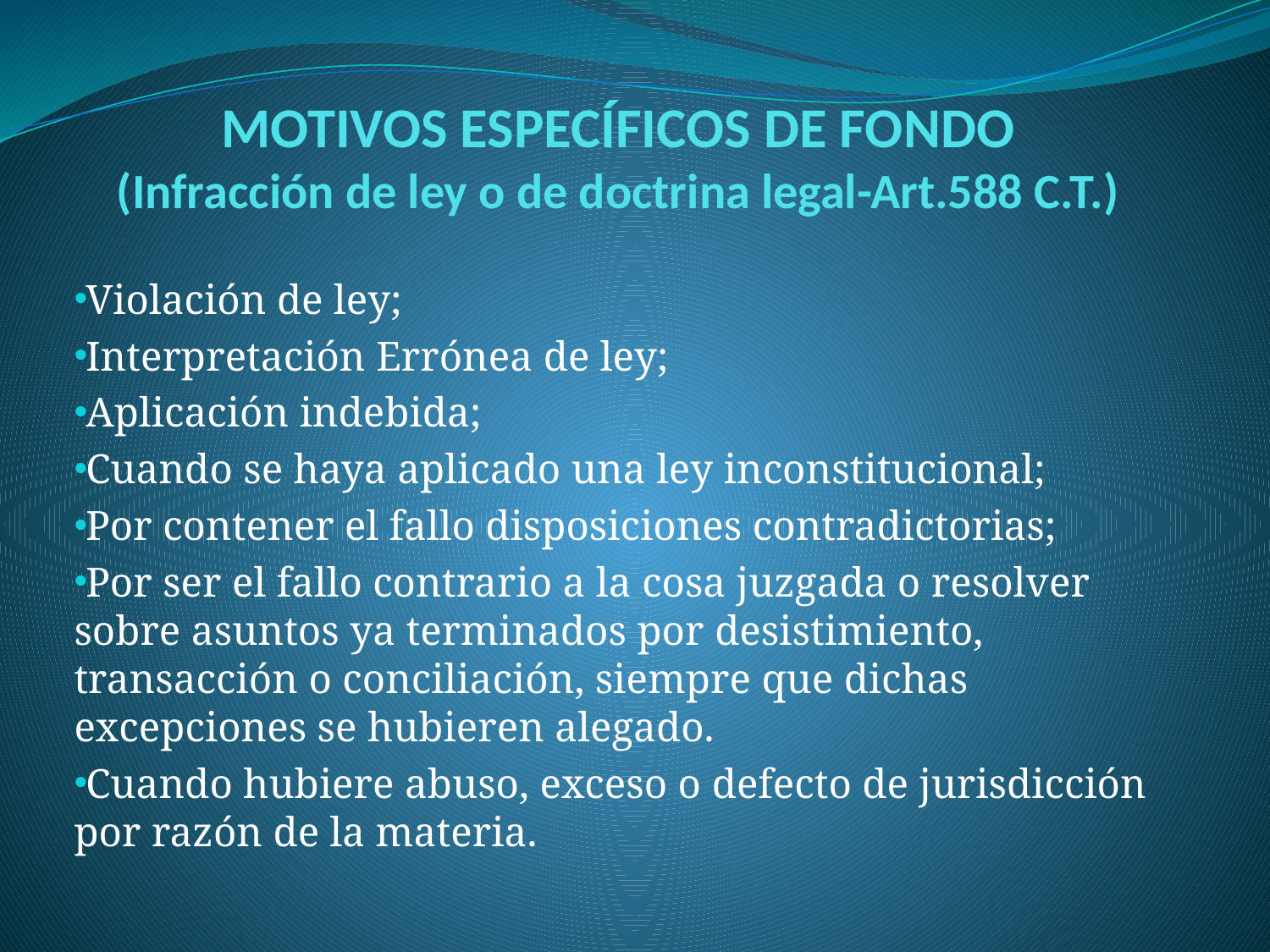

# MOTIVOS ESPECÍFICOS DE FONDO (Infracción de ley o de doctrina legal-Art.588 C.T.)
Violación de ley;
Interpretación Errónea de ley;
Aplicación indebida;
Cuando se haya aplicado una ley inconstitucional;
Por contener el fallo disposiciones contradictorias;
Por ser el fallo contrario a la cosa juzgada o resolver sobre asuntos ya terminados por desistimiento, transacción o conciliación, siempre que dichas excepciones se hubieren alegado.
Cuando hubiere abuso, exceso o defecto de jurisdicción por razón de la materia.